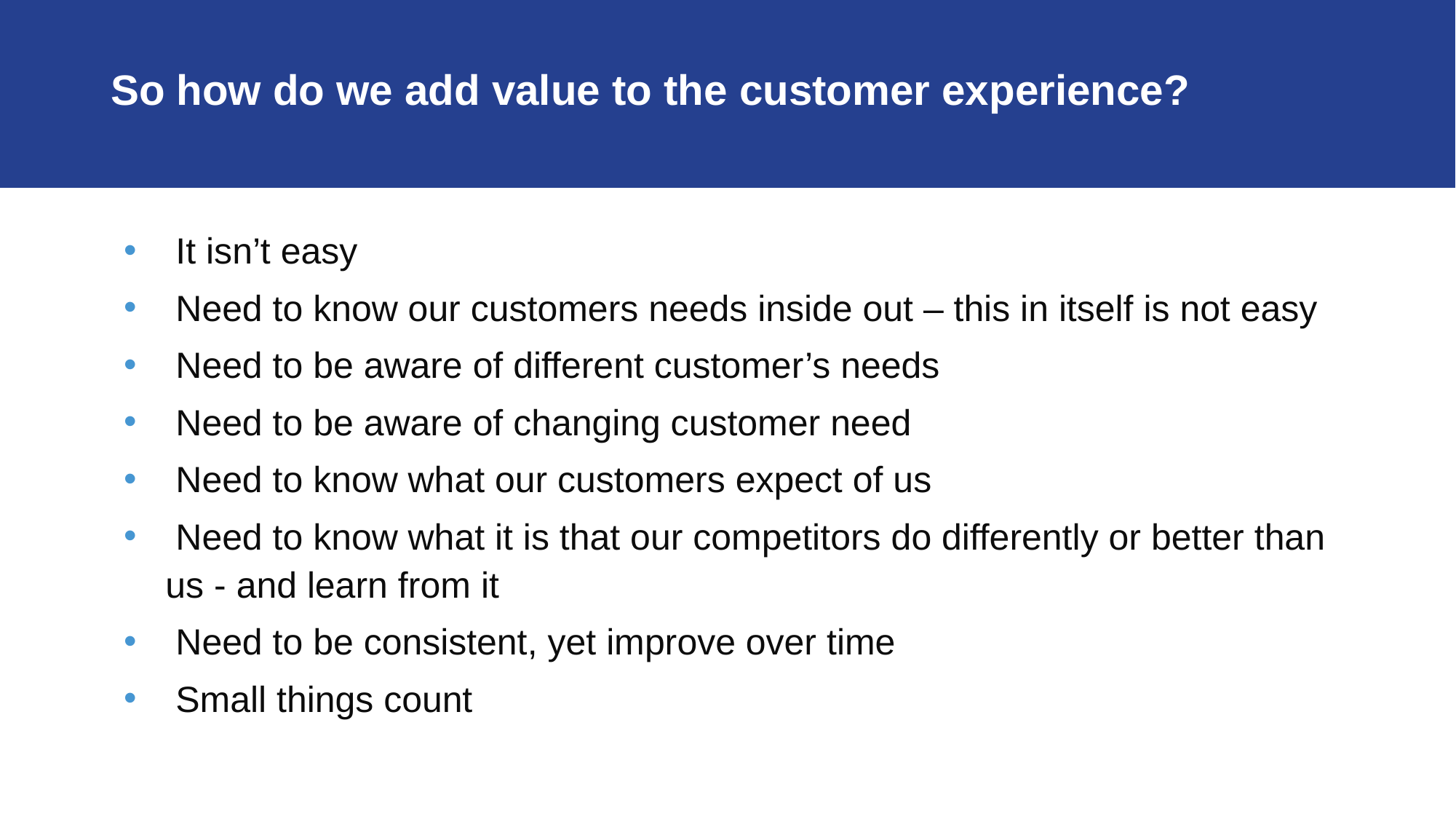

# So how do we add value to the customer experience?
 It isn’t easy
 Need to know our customers needs inside out – this in itself is not easy
 Need to be aware of different customer’s needs
 Need to be aware of changing customer need
 Need to know what our customers expect of us
 Need to know what it is that our competitors do differently or better than us - and learn from it
 Need to be consistent, yet improve over time
 Small things count